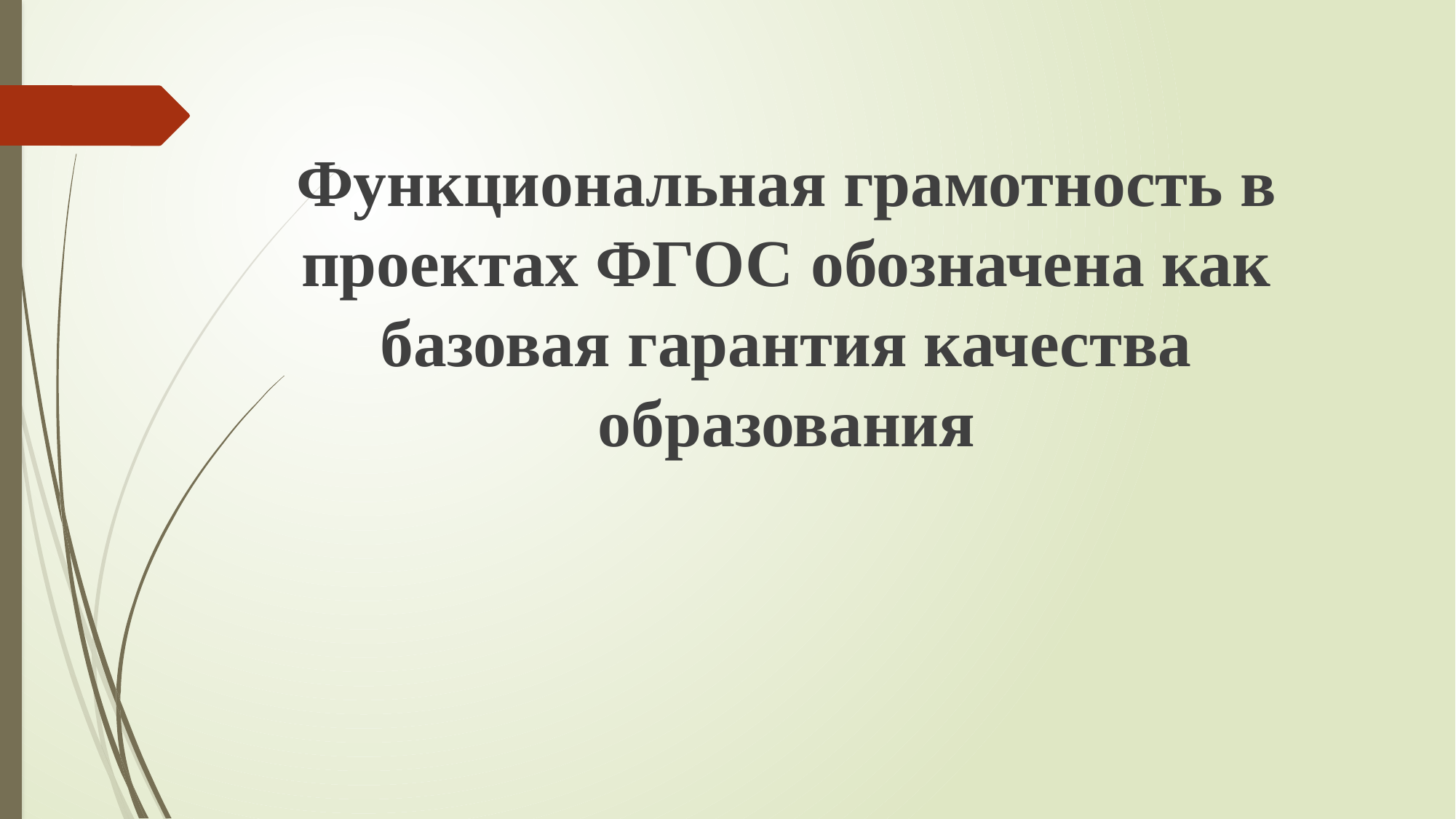

#
Функциональная грамотность в проектах ФГОС обозначена как базовая гарантия качества образования